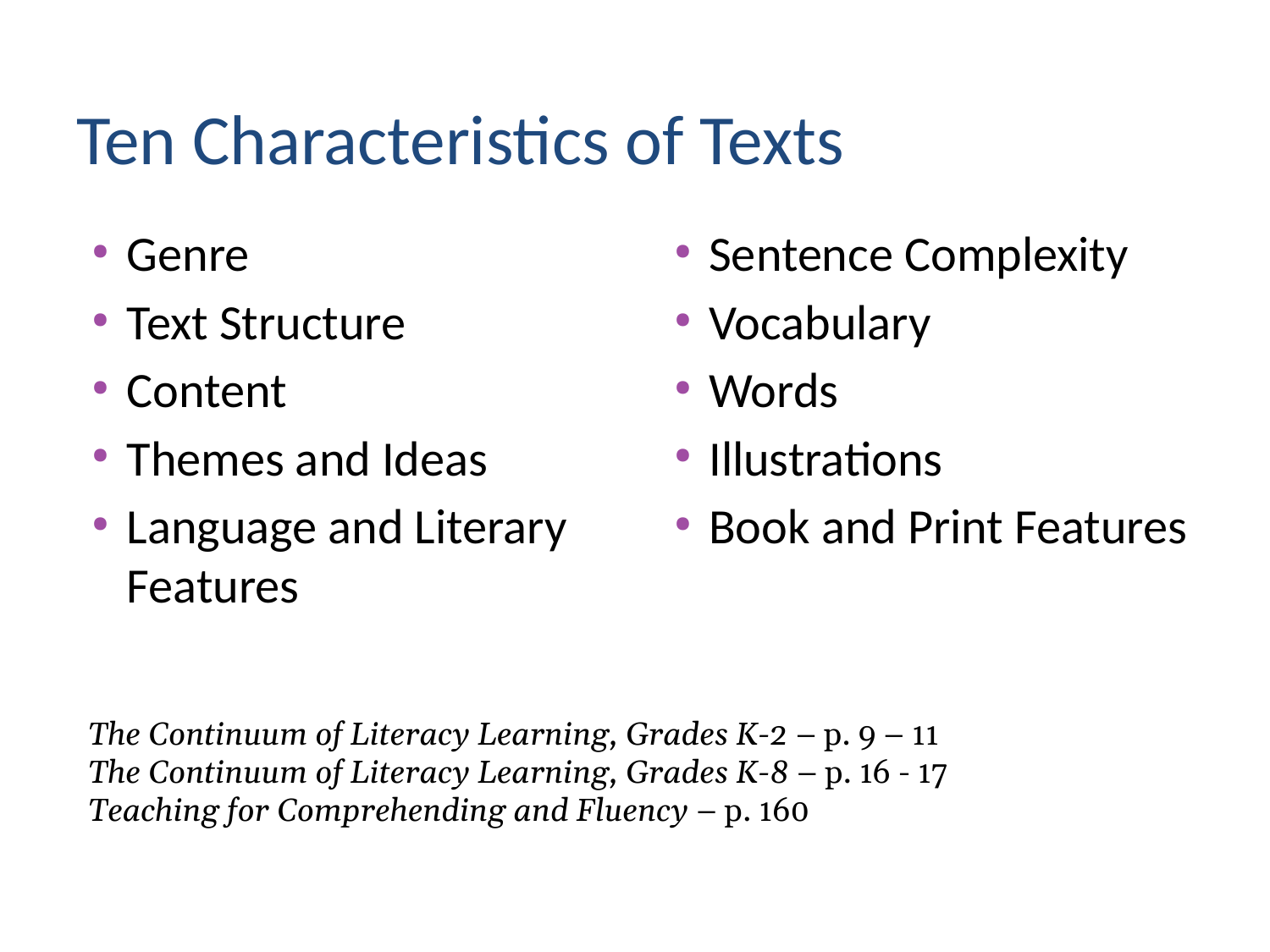

Ten Characteristics of Texts
Genre
Text Structure
Content
Themes and Ideas
Language and Literary Features
Sentence Complexity
Vocabulary
Words
Illustrations
Book and Print Features

The Continuum of Literacy Learning, Grades K-2 – p. 9 – 11
The Continuum of Literacy Learning, Grades K-8 – p. 16 - 17
Teaching for Comprehending and Fluency – p. 160